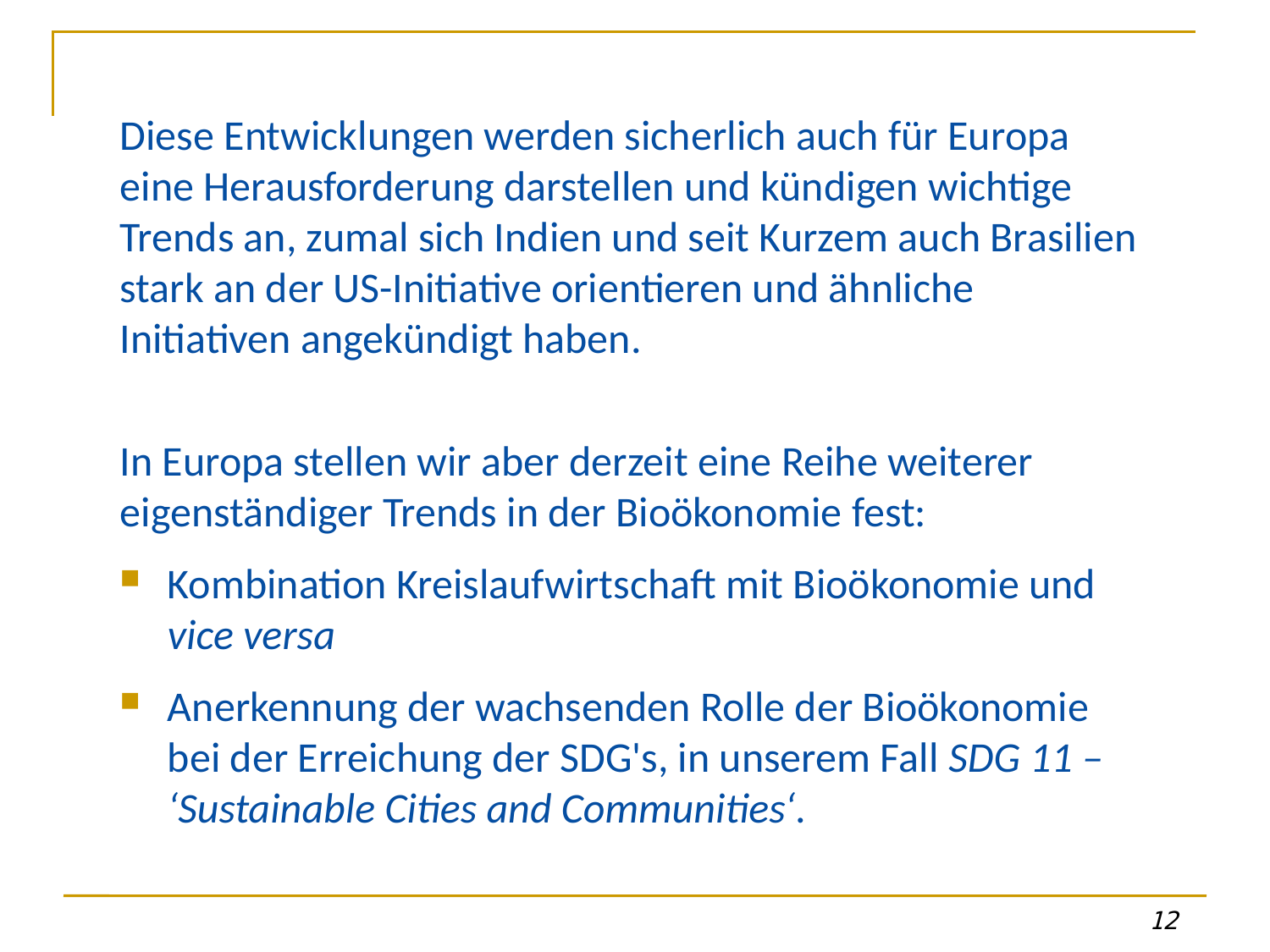

Diese Entwicklungen werden sicherlich auch für Europa eine Herausforderung darstellen und kündigen wichtige Trends an, zumal sich Indien und seit Kurzem auch Brasilien stark an der US-Initiative orientieren und ähnliche Initiativen angekündigt haben.
In Europa stellen wir aber derzeit eine Reihe weiterer eigenständiger Trends in der Bioökonomie fest:
Kombination Kreislaufwirtschaft mit Bioökonomie und vice versa
Anerkennung der wachsenden Rolle der Bioökonomie bei der Erreichung der SDG's, in unserem Fall SDG 11 – ‘Sustainable Cities and Communities‘.

12